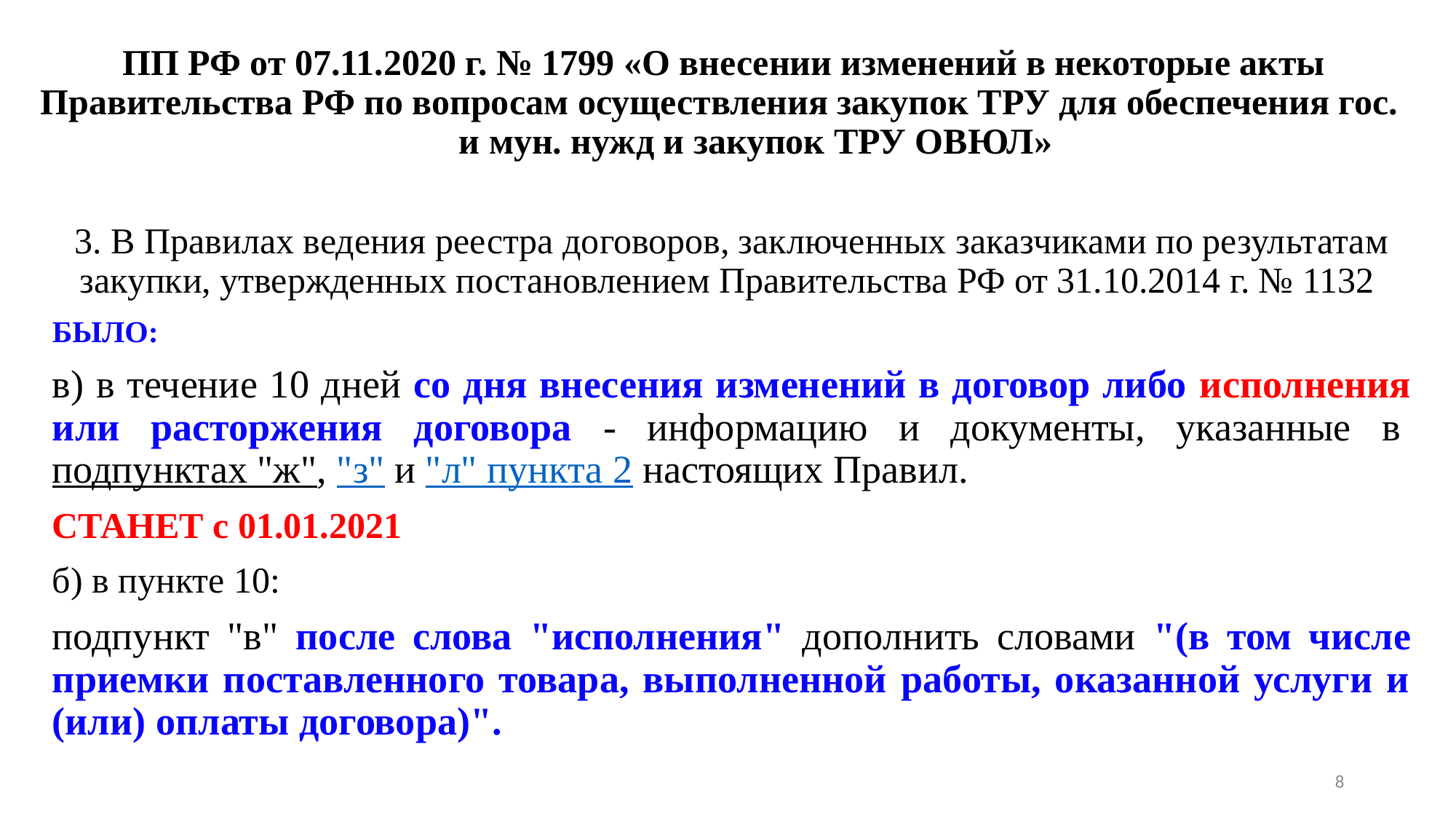

# ПП РФ от 07.11.2020 г. № 1799 «О внесении изменений в некоторые акты Правительства РФ по вопросам осуществления закупок ТРУ для обеспечения гос.         и мун. нужд и закупок ТРУ ОВЮЛ»
3. В Правилах ведения реестра договоров, заключенных заказчиками по результатам закупки, утвержденных постановлением Правительства РФ от 31.10.2014 г. № 1132
БЫЛО:
в) в течение 10 дней со дня внесения изменений в договор либо исполнения или расторжения договора - информацию и документы, указанные в подпунктах "ж", "з" и "л" пункта 2 настоящих Правил.
СТАНЕТ с 01.01.2021
б) в пункте 10:
подпункт "в" после слова "исполнения" дополнить словами "(в том числе приемки поставленного товара, выполненной работы, оказанной услуги и (или) оплаты договора)".
8